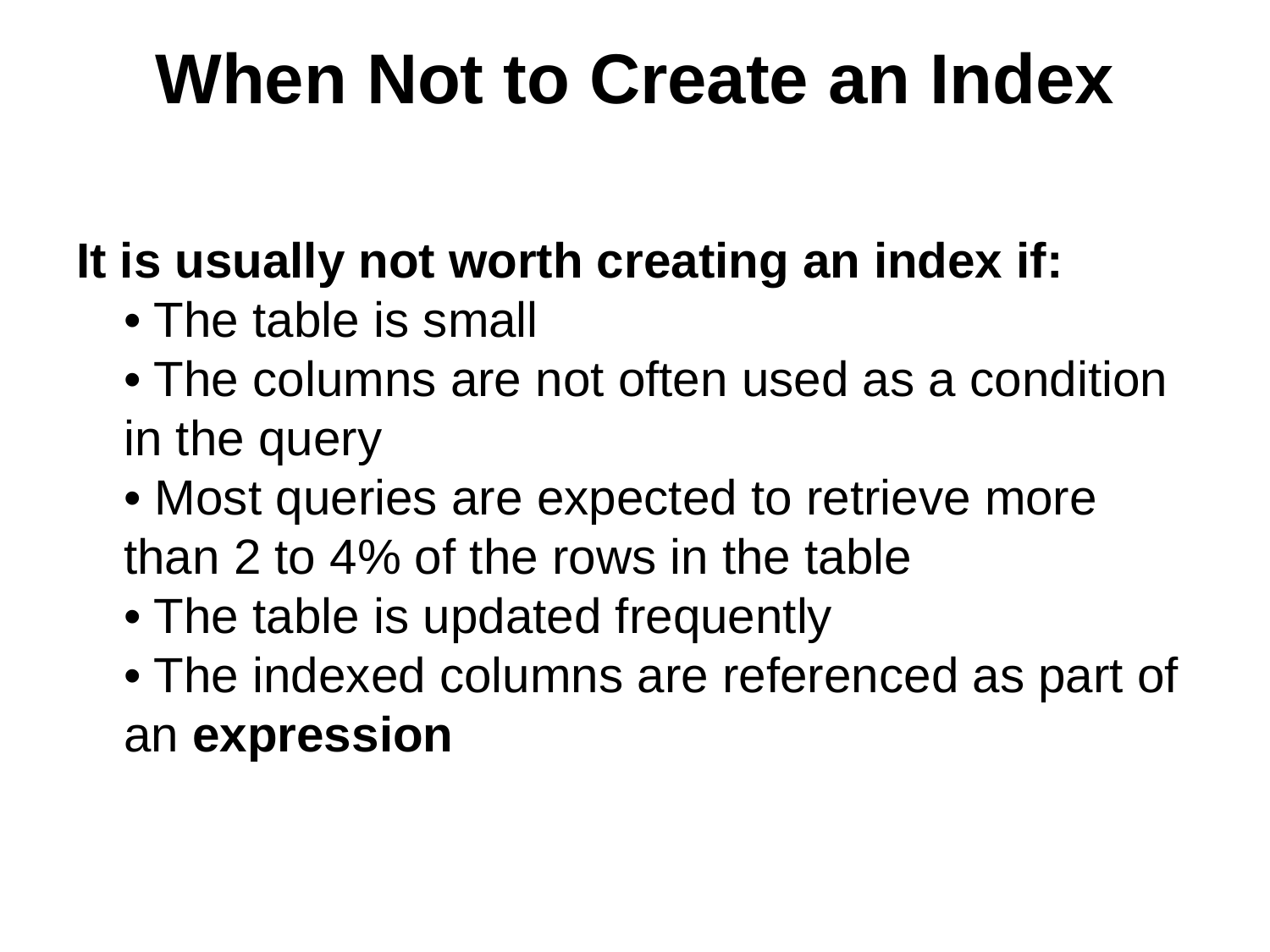

# When Not to Create an Index
It is usually not worth creating an index if:
• The table is small
• The columns are not often used as a condition in the query
• Most queries are expected to retrieve more than 2 to 4% of the rows in the table
• The table is updated frequently
• The indexed columns are referenced as part of an expression